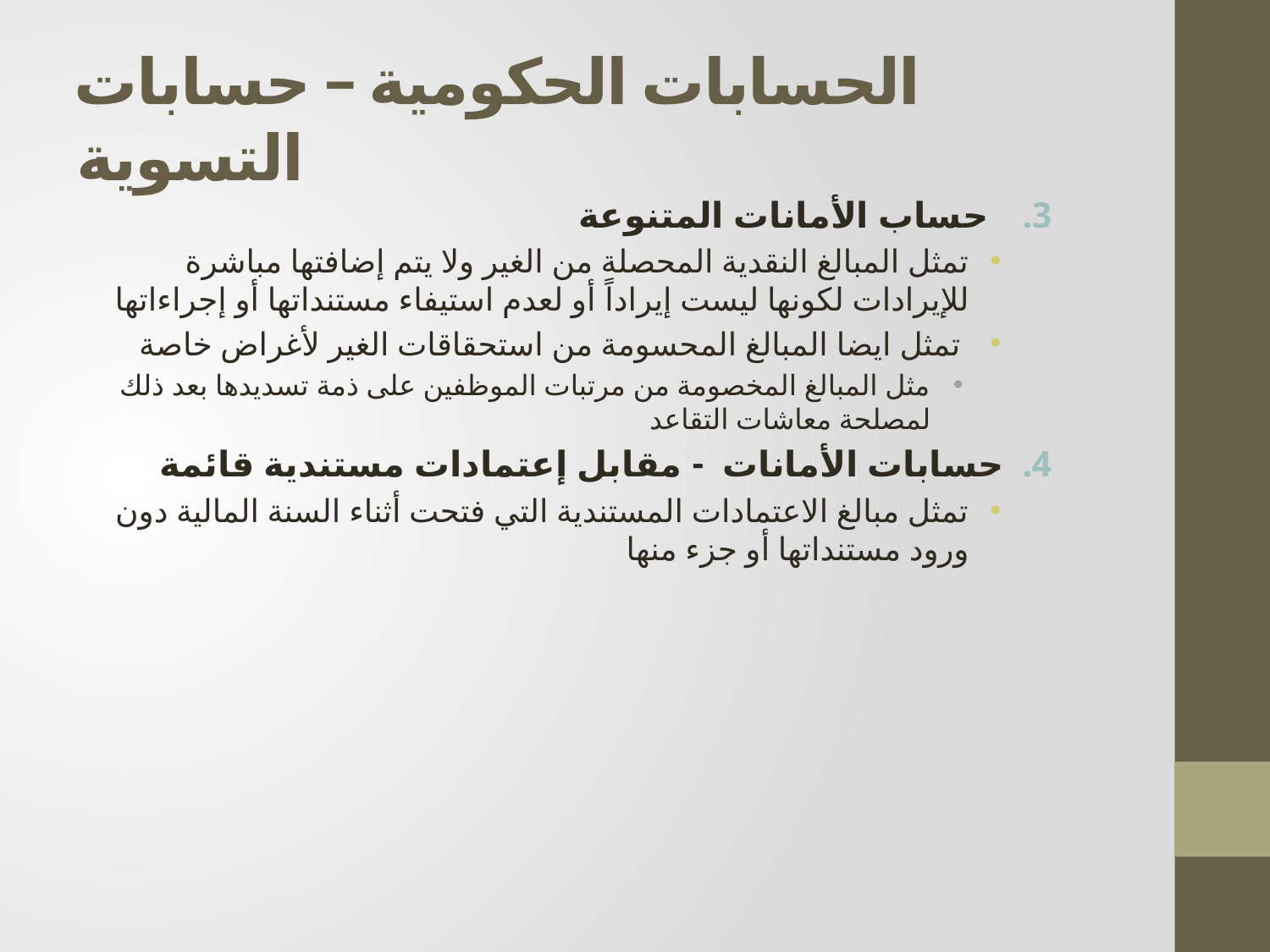

# الحسابات الحكومية – حسابات التسوية
حساب الأمانات المتنوعة
تمثل المبالغ النقدية المحصلة من الغير ولا يتم إضافتها مباشرة للإيرادات لكونها ليست إيراداً أو لعدم استيفاء مستنداتها أو إجراءاتها
 تمثل ايضا المبالغ المحسومة من استحقاقات الغير لأغراض خاصة
مثل المبالغ المخصومة من مرتبات الموظفين على ذمة تسديدها بعد ذلك لمصلحة معاشات التقاعد
حسابات الأمانات  - مقابل إعتمادات مستندية قائمة
تمثل مبالغ الاعتمادات المستندية التي فتحت أثناء السنة المالية دون ورود مستنداتها أو جزء منها